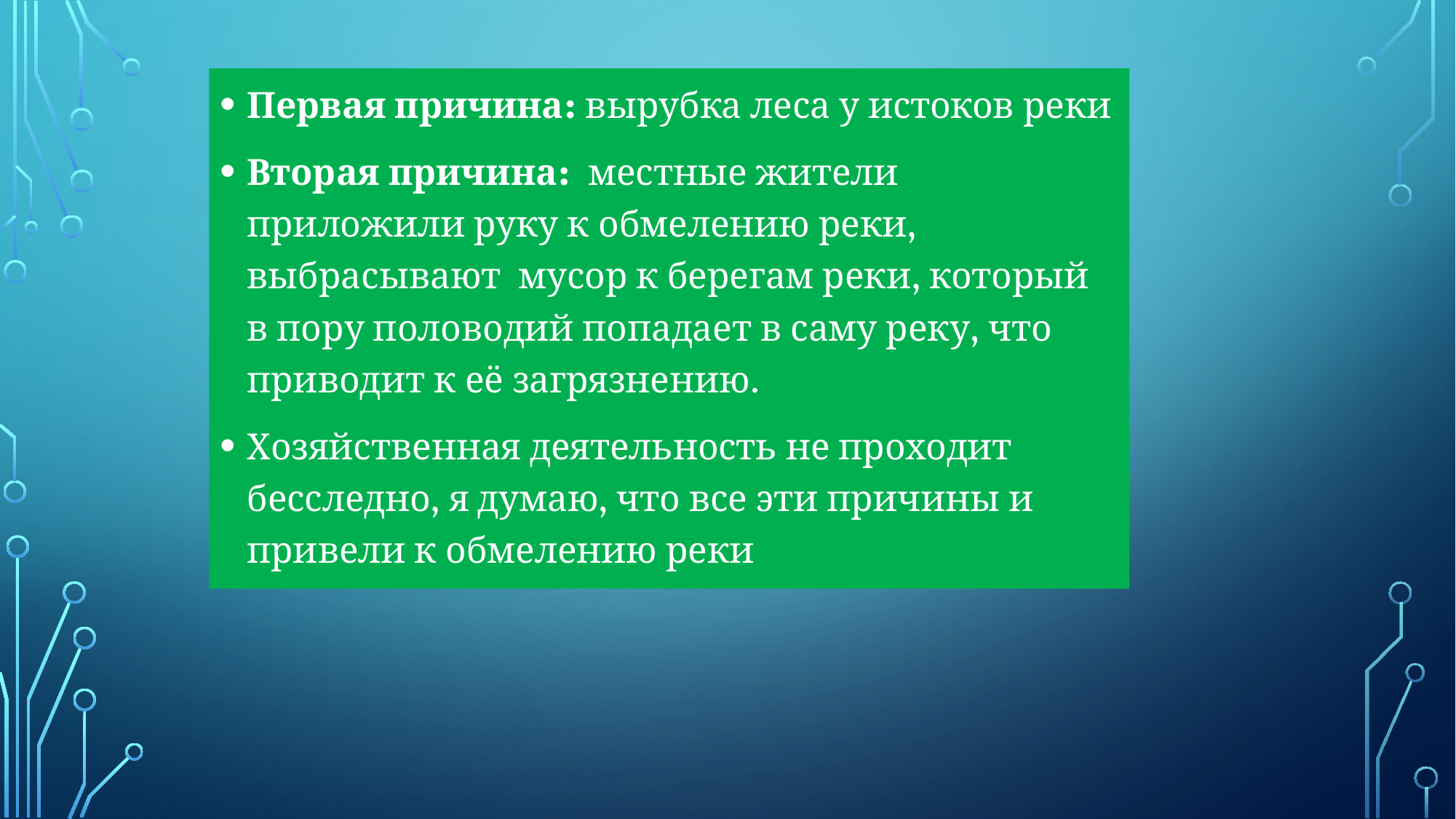

Первая причина: вырубка леса у истоков реки
Вторая причина:  местные жители приложили руку к обмелению реки, выбрасывают  мусор к берегам реки, который в пору половодий попадает в саму реку, что приводит к её загрязнению.
Хозяйственная деятельность не проходит бесследно, я думаю, что все эти причины и привели к обмелению реки